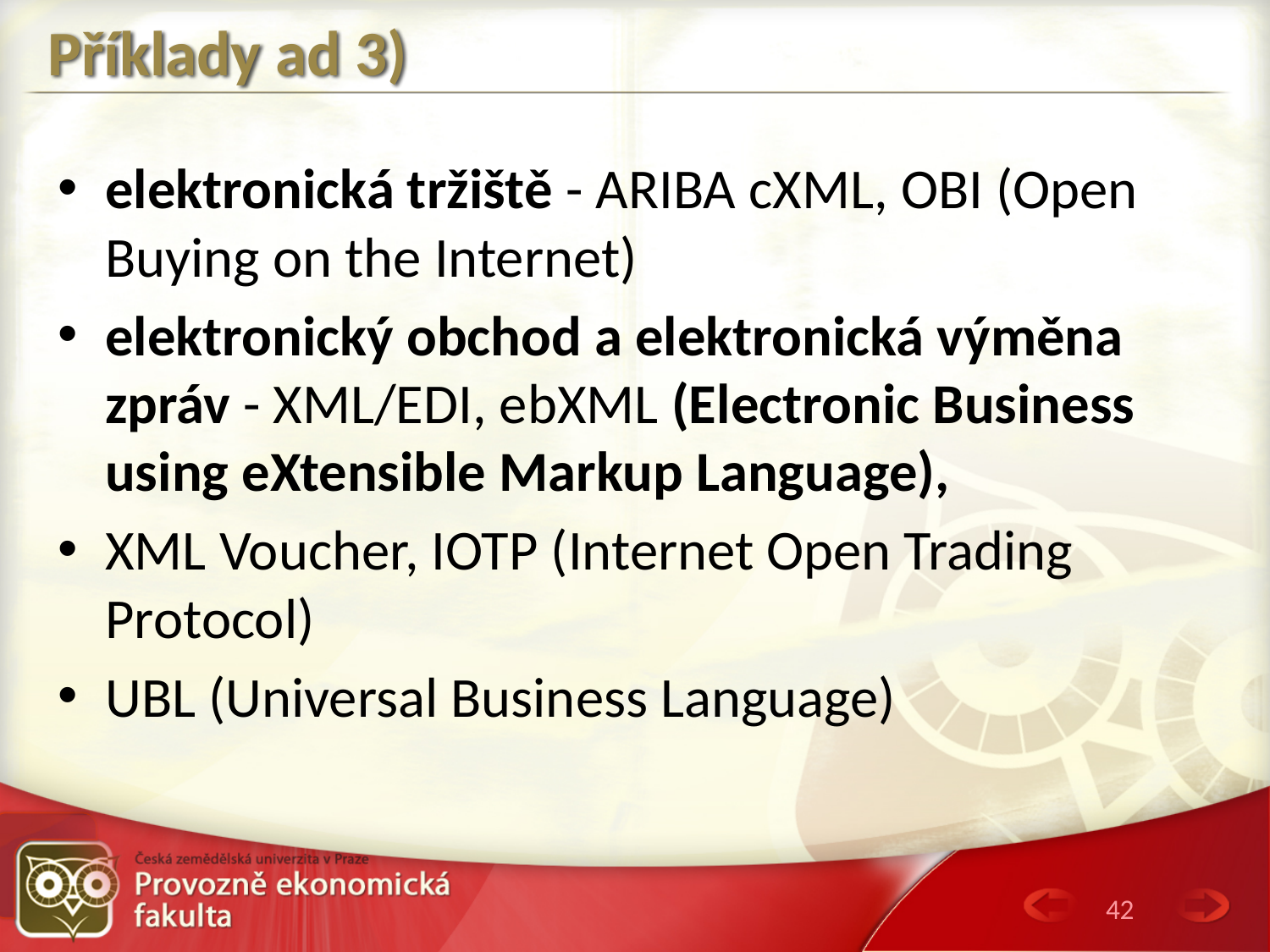

# Příklady ad 3)
elektronická tržiště - ARIBA cXML, OBI (Open Buying on the Internet)
elektronický obchod a elektronická výměna zpráv - XML/EDI, ebXML (Electronic Business using eXtensible Markup Language),
XML Voucher, IOTP (Internet Open Trading Protocol)
UBL (Universal Business Language)